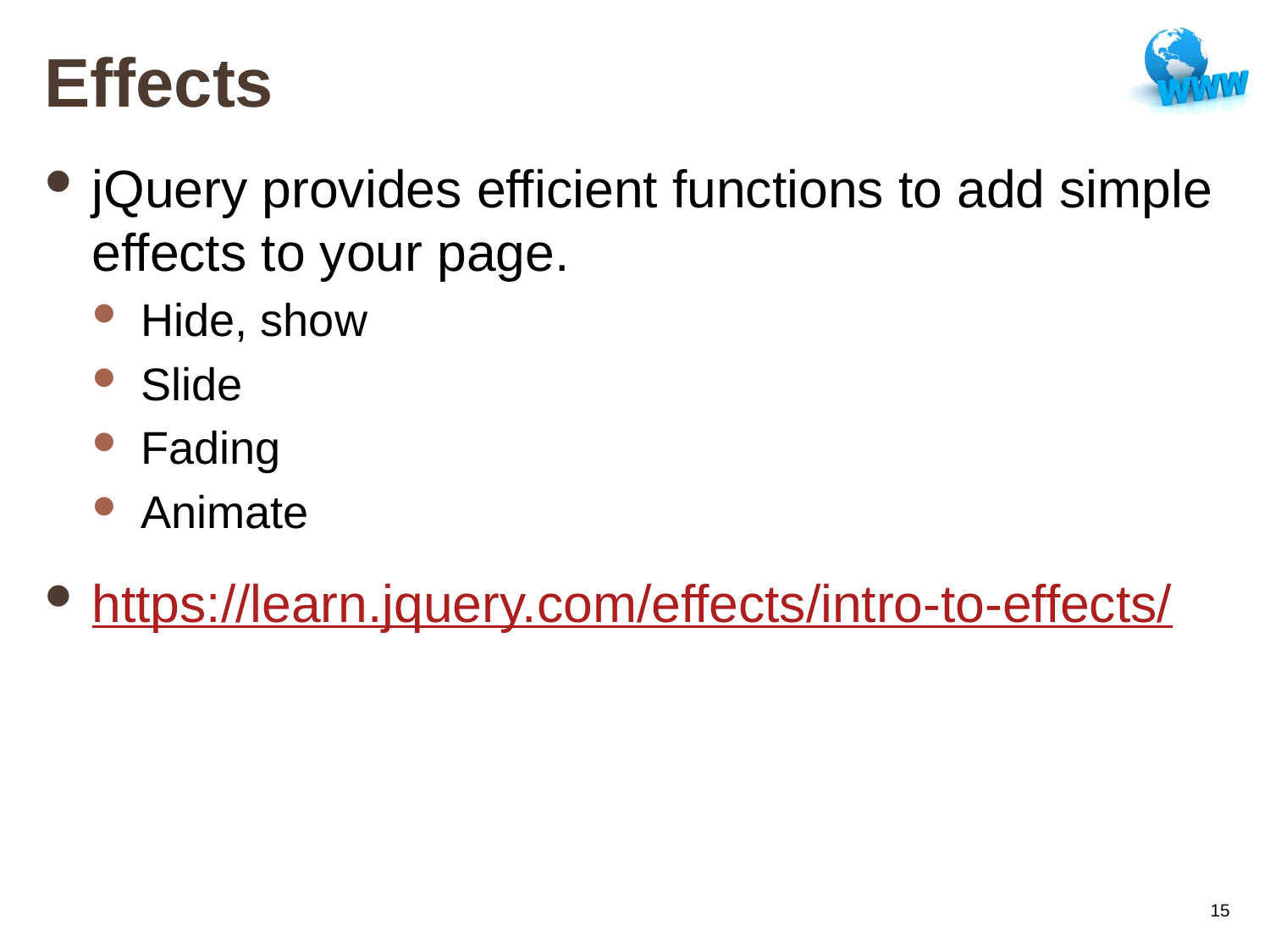

# Effects
jQuery provides efficient functions to add simple effects to your page.
Hide, show
Slide
Fading
Animate
https://learn.jquery.com/effects/intro-to-effects/
15